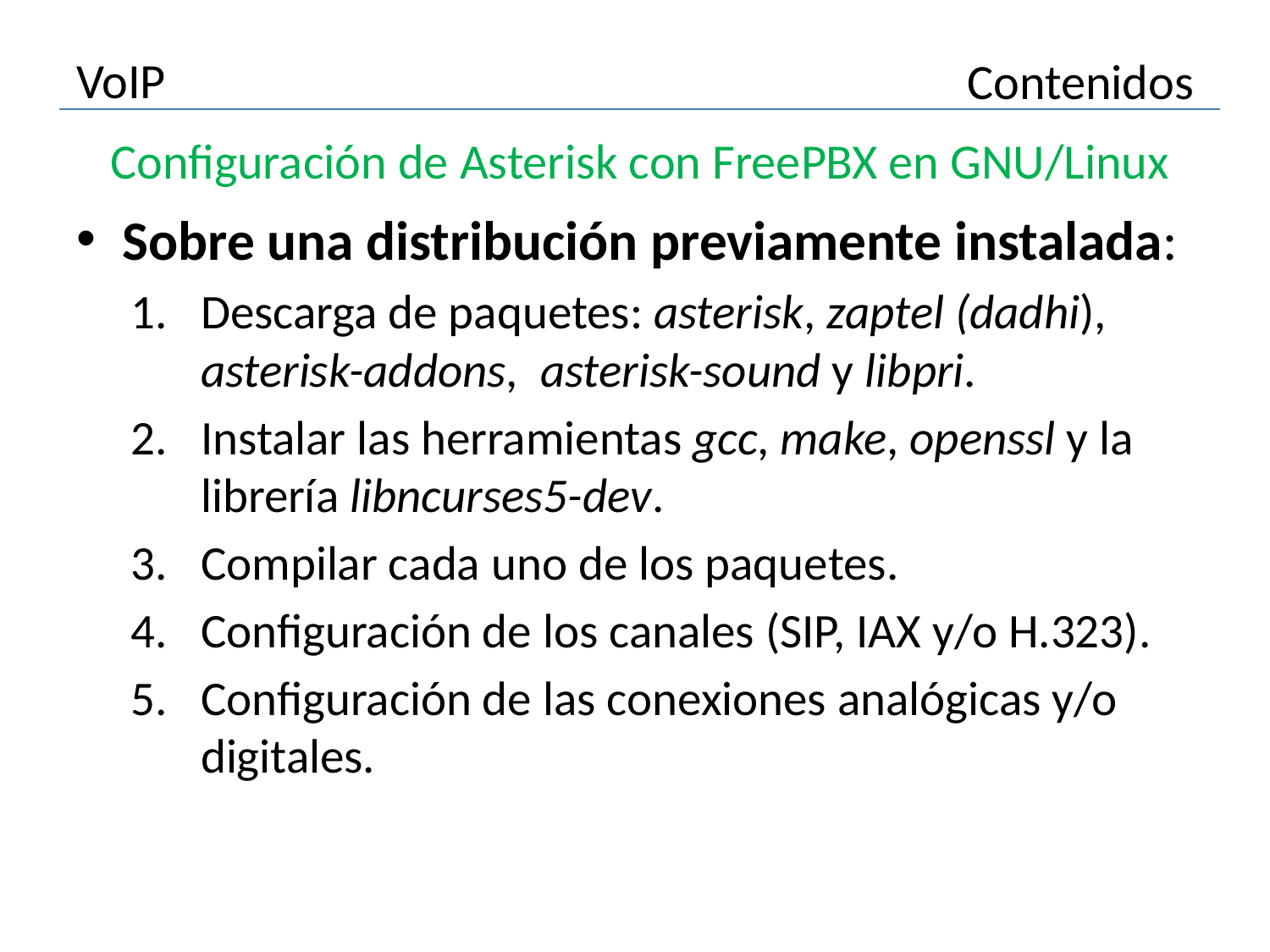

# VoIP
Contenidos
Configuración de Asterisk con FreePBX en GNU/Linux
Sobre una distribución previamente instalada:
Descarga de paquetes: asterisk, zaptel (dadhi), asterisk-addons,  asterisk-sound y libpri.
Instalar las herramientas gcc, make, openssl y la librería libncurses5-dev.
Compilar cada uno de los paquetes.
Configuración de los canales (SIP, IAX y/o H.323).
Configuración de las conexiones analógicas y/o digitales.